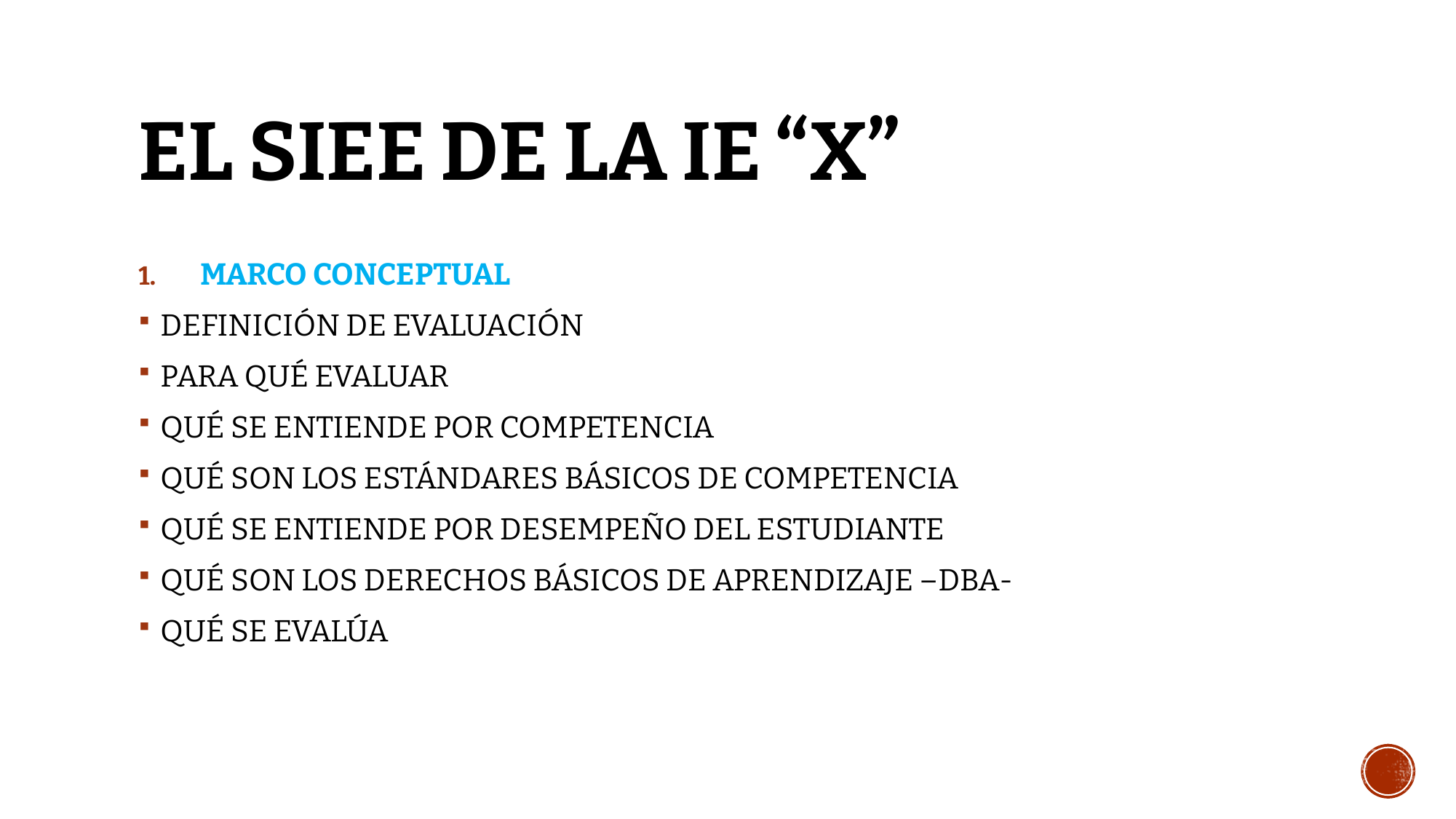

# EL SIEE DE LA IE “X”
MARCO CONCEPTUAL
DEFINICIÓN DE EVALUACIÓN
PARA QUÉ EVALUAR
QUÉ SE ENTIENDE POR COMPETENCIA
QUÉ SON LOS ESTÁNDARES BÁSICOS DE COMPETENCIA
QUÉ SE ENTIENDE POR DESEMPEÑO DEL ESTUDIANTE
QUÉ SON LOS DERECHOS BÁSICOS DE APRENDIZAJE –DBA-
QUÉ SE EVALÚA